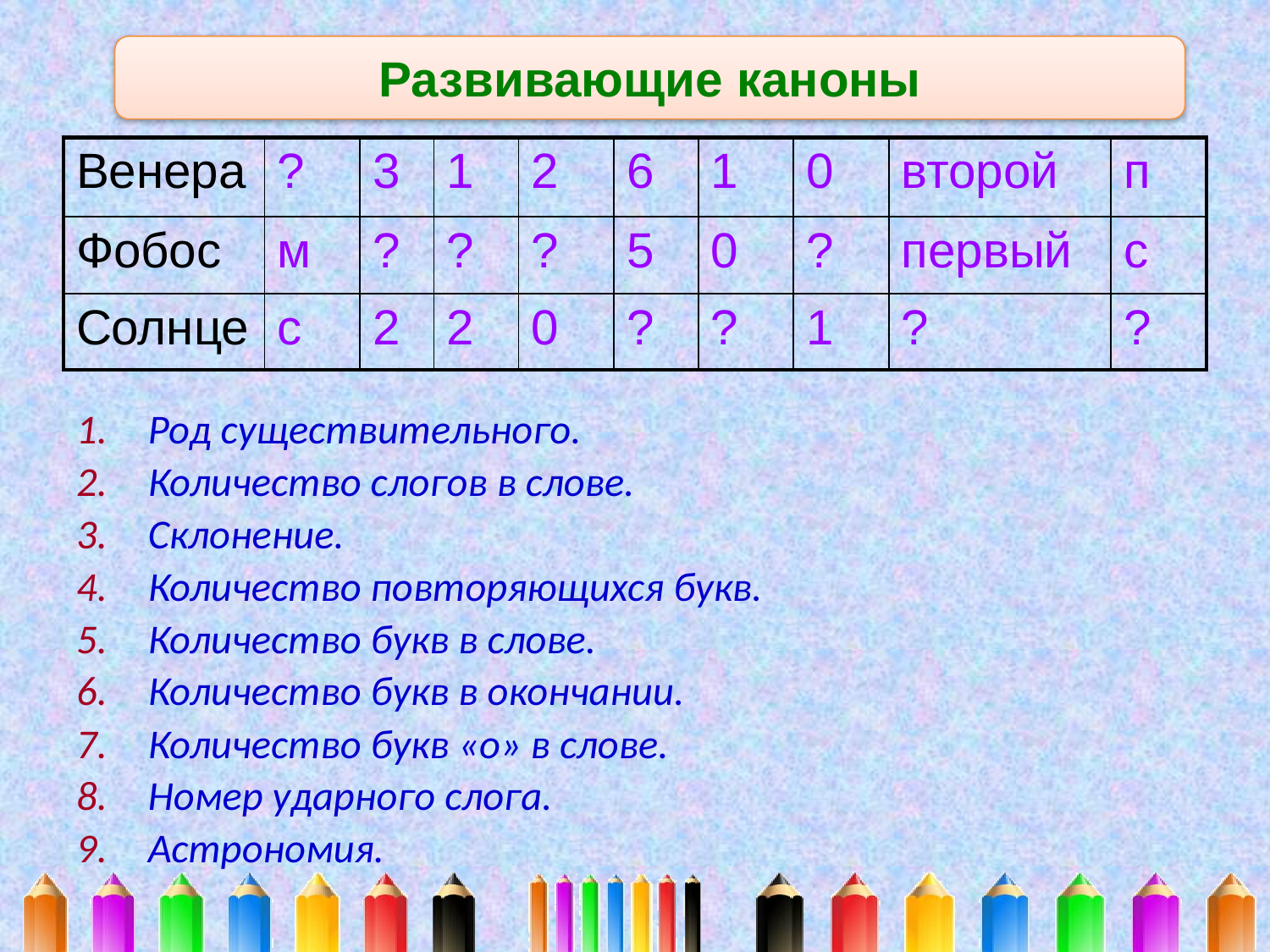

Развивающие каноны
# Развивающие каноны
| Венера | ? | 3 | 1 | 2 | 6 | 1 | 0 | второй | п |
| --- | --- | --- | --- | --- | --- | --- | --- | --- | --- |
| Фобос | м | ? | ? | ? | 5 | 0 | ? | первый | с |
| Солнце | с | 2 | 2 | 0 | ? | ? | 1 | ? | ? |
Род существительного.
Количество слогов в слове.
Склонение.
Количество повторяющихся букв.
Количество букв в слове.
Количество букв в окончании.
Количество букв «о» в слове.
Номер ударного слога.
Астрономия.